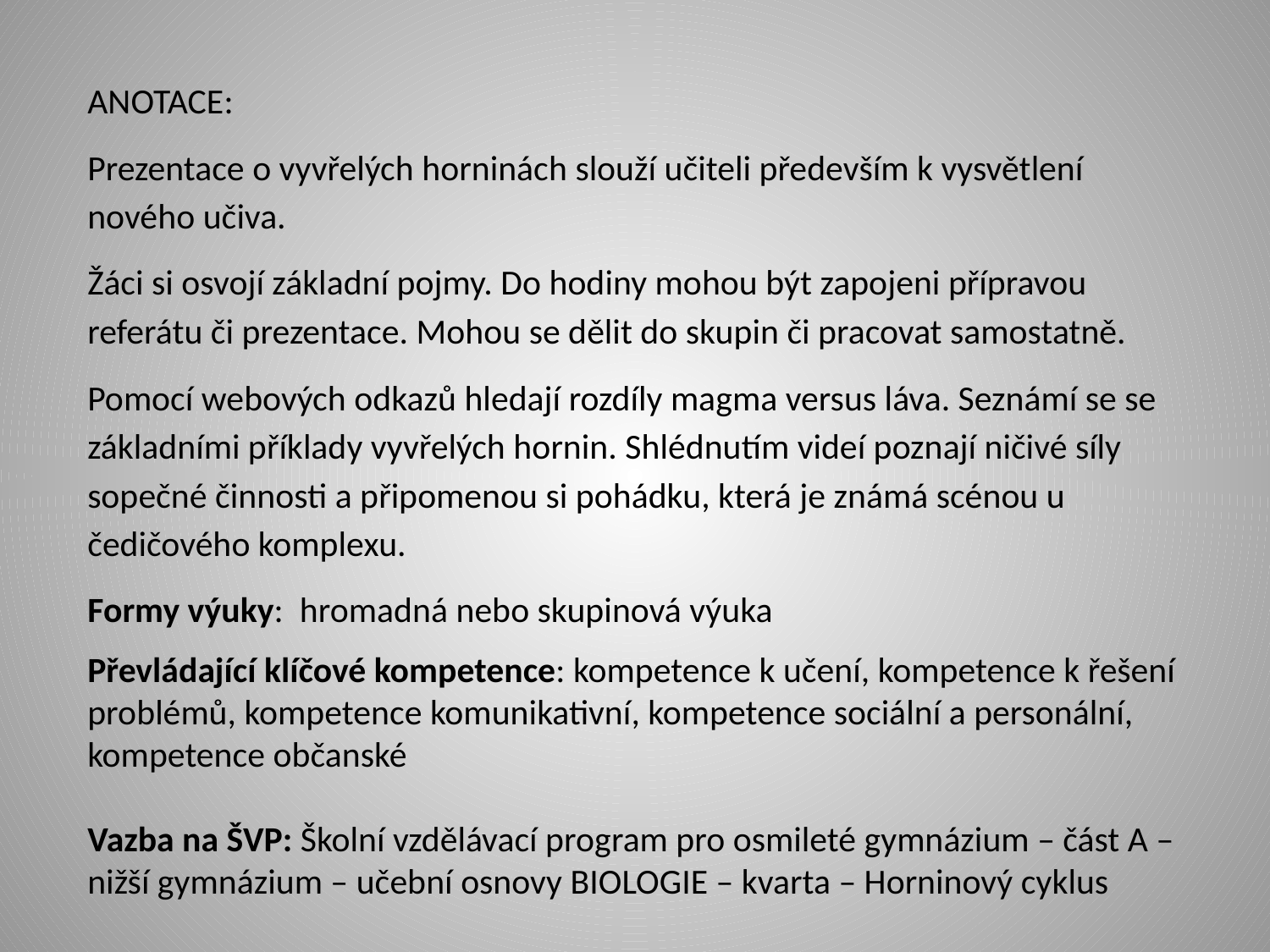

ANOTACE:
Prezentace o vyvřelých horninách slouží učiteli především k vysvětlení nového učiva.
Žáci si osvojí základní pojmy. Do hodiny mohou být zapojeni přípravou referátu či prezentace. Mohou se dělit do skupin či pracovat samostatně.
Pomocí webových odkazů hledají rozdíly magma versus láva. Seznámí se se základními příklady vyvřelých hornin. Shlédnutím videí poznají ničivé síly sopečné činnosti a připomenou si pohádku, která je známá scénou u čedičového komplexu.
Formy výuky:  hromadná nebo skupinová výuka
Převládající klíčové kompetence: kompetence k učení, kompetence k řešení problémů, kompetence komunikativní, kompetence sociální a personální, kompetence občanské

Vazba na ŠVP: Školní vzdělávací program pro osmileté gymnázium – část A – nižší gymnázium – učební osnovy BIOLOGIE – kvarta – Horninový cyklus